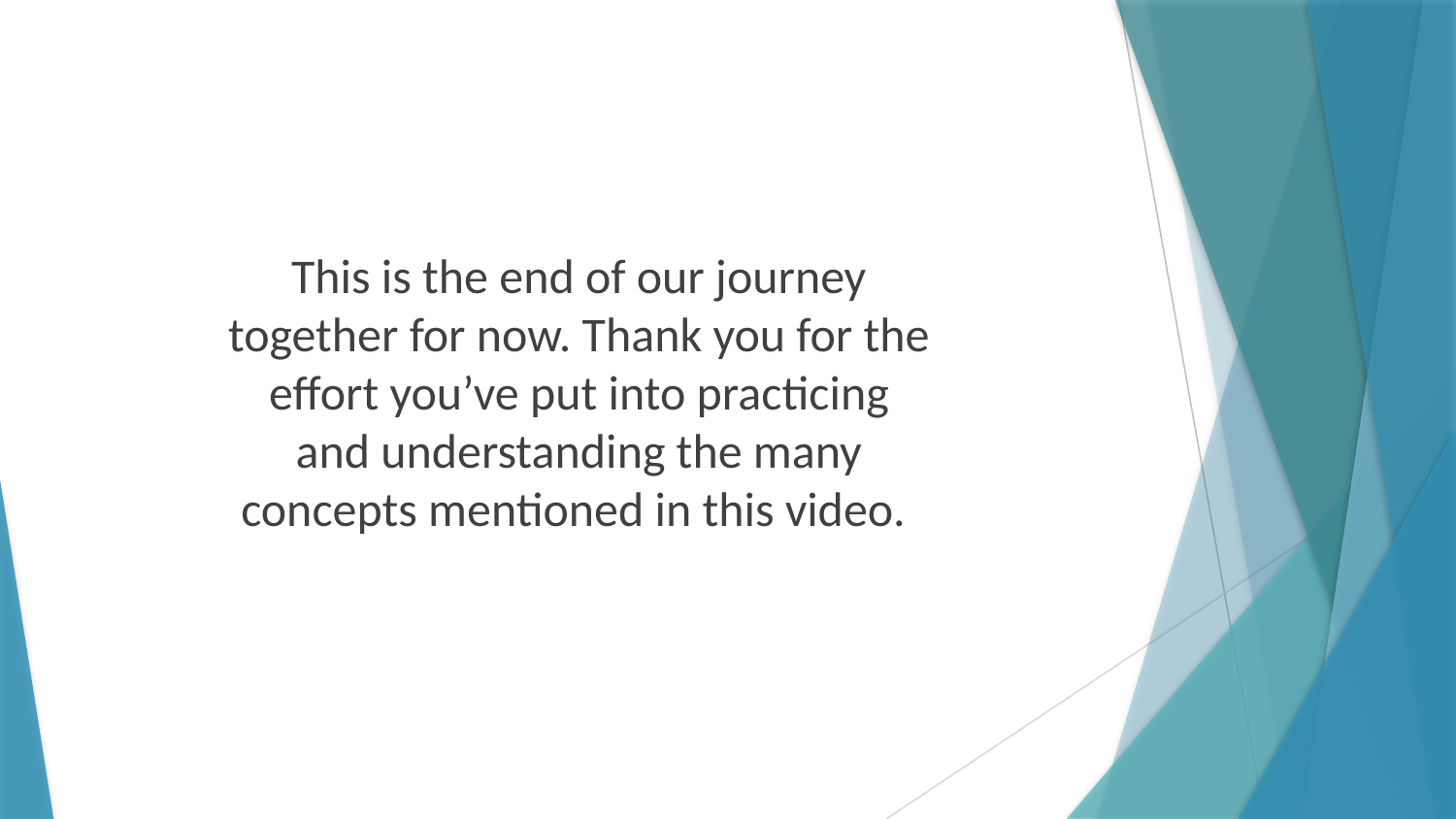

This is the end of our journey together for now. Thank you for the effort you’ve put into practicing and understanding the many concepts mentioned in this video.